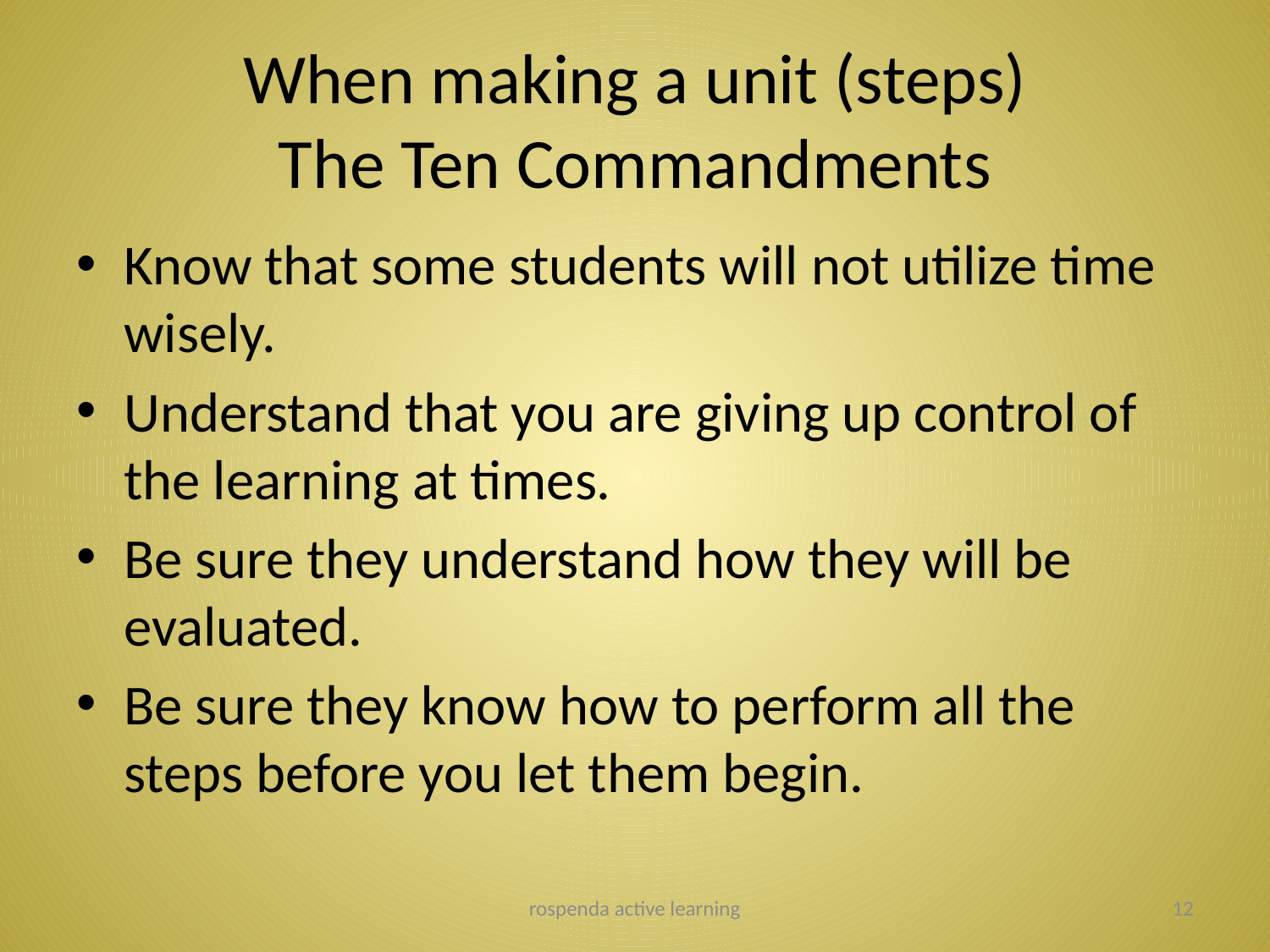

# When making a unit (steps) The Ten Commandments
Know that some students will not utilize time wisely.
Understand that you are giving up control of the learning at times.
Be sure they understand how they will be evaluated.
Be sure they know how to perform all the steps before you let them begin.

rospenda active learning
12